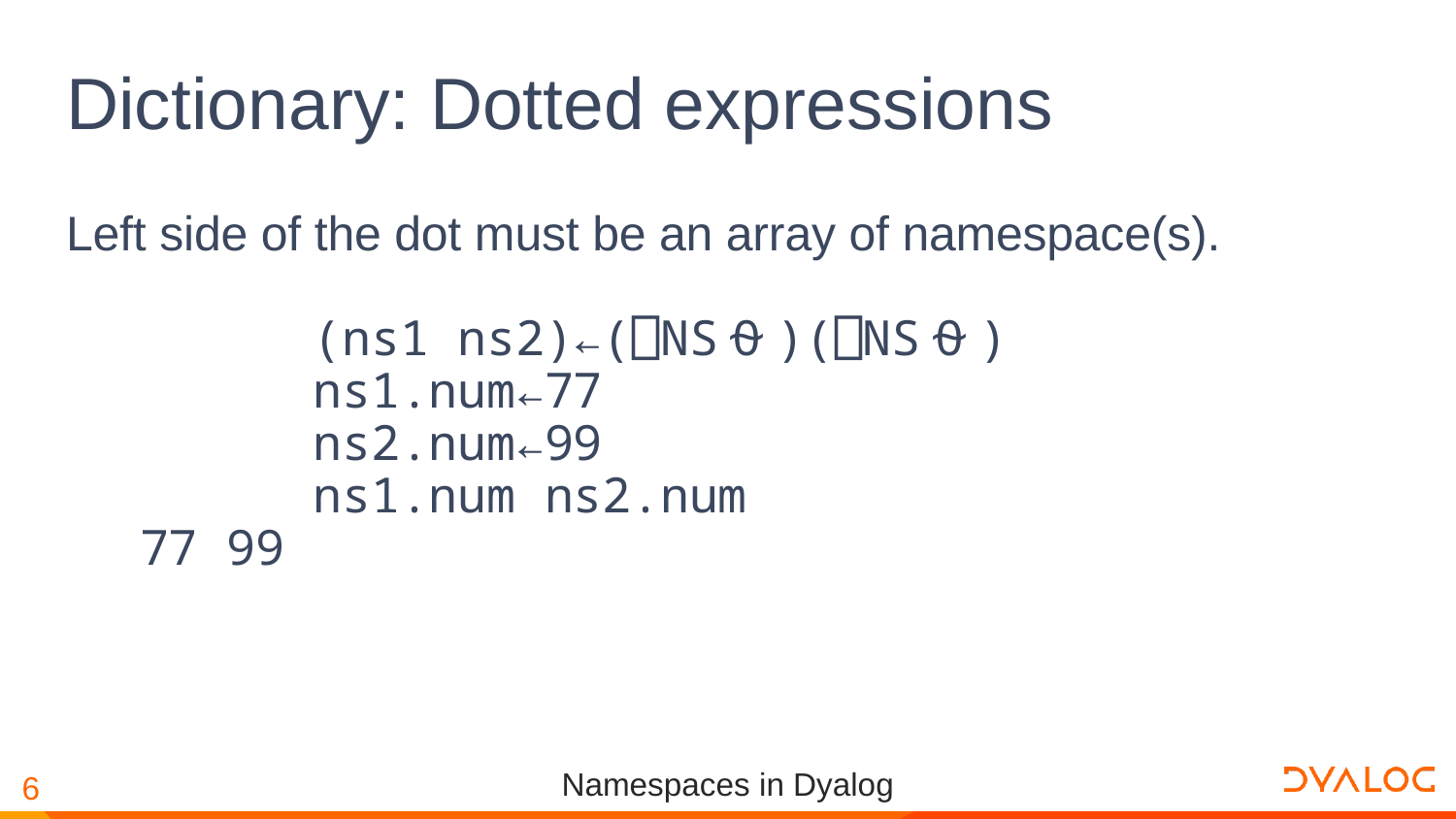

# Dictionary: Dotted expressions
Left side of the dot must be an array of namespace(s).

      (ns1 ns2)←(⎕NS⍬)(⎕NS⍬)
      ns1.num←77
      ns2.num←99
      ns1.num ns2.num
77 99